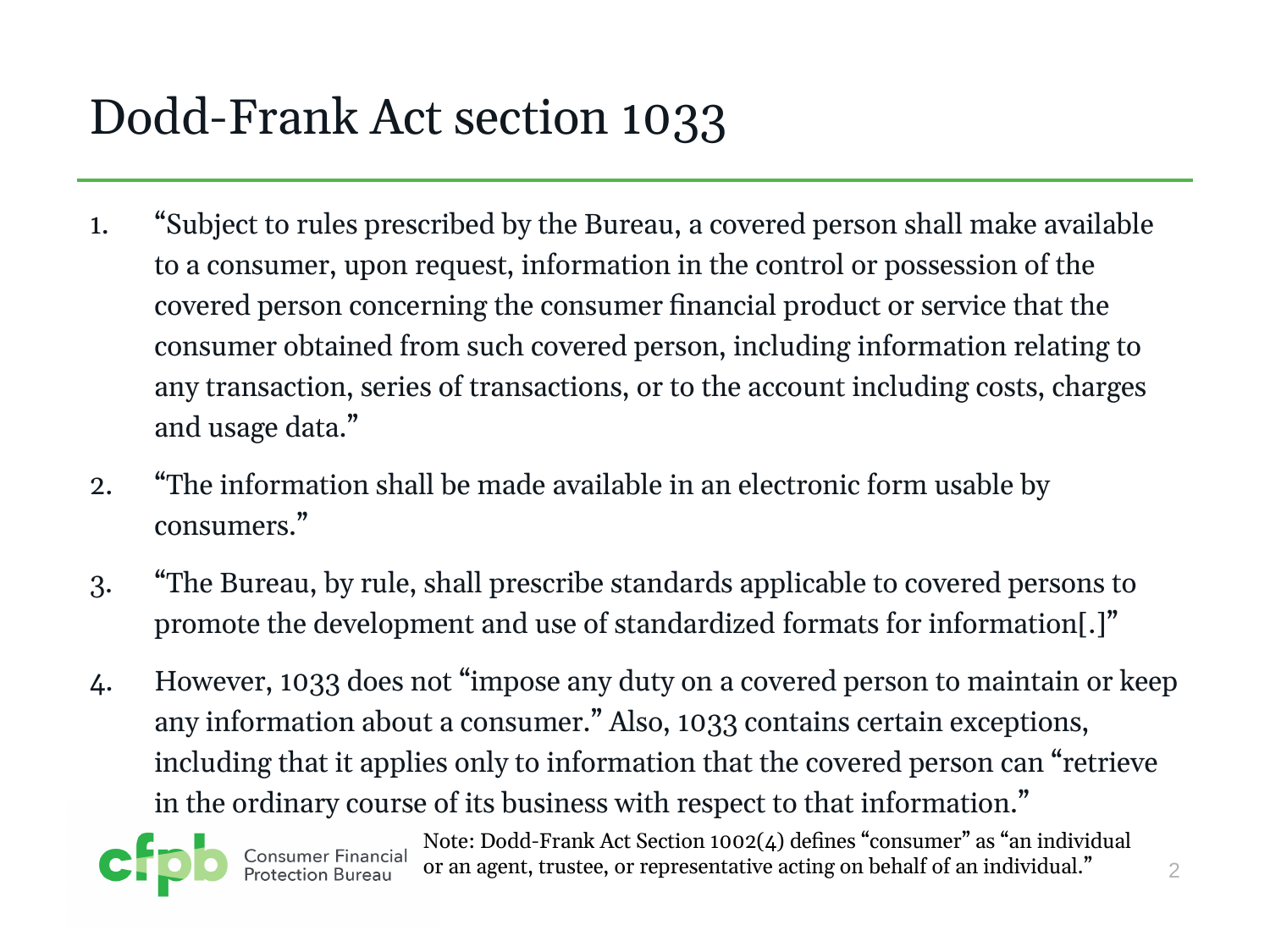

# Dodd-Frank Act section 1033
“Subject to rules prescribed by the Bureau, a covered person shall make available to a consumer, upon request, information in the control or possession of the covered person concerning the consumer financial product or service that the consumer obtained from such covered person, including information relating to any transaction, series of transactions, or to the account including costs, charges and usage data.”
“The information shall be made available in an electronic form usable by consumers.”
“The Bureau, by rule, shall prescribe standards applicable to covered persons to promote the development and use of standardized formats for information[.]”
However, 1033 does not “impose any duty on a covered person to maintain or keep any information about a consumer.” Also, 1033 contains certain exceptions, including that it applies only to information that the covered person can “retrieve in the ordinary course of its business with respect to that information.”
Note: Dodd-Frank Act Section 1002(4) defines “consumer” as “an individual or an agent, trustee, or representative acting on behalf of an individual.”
2